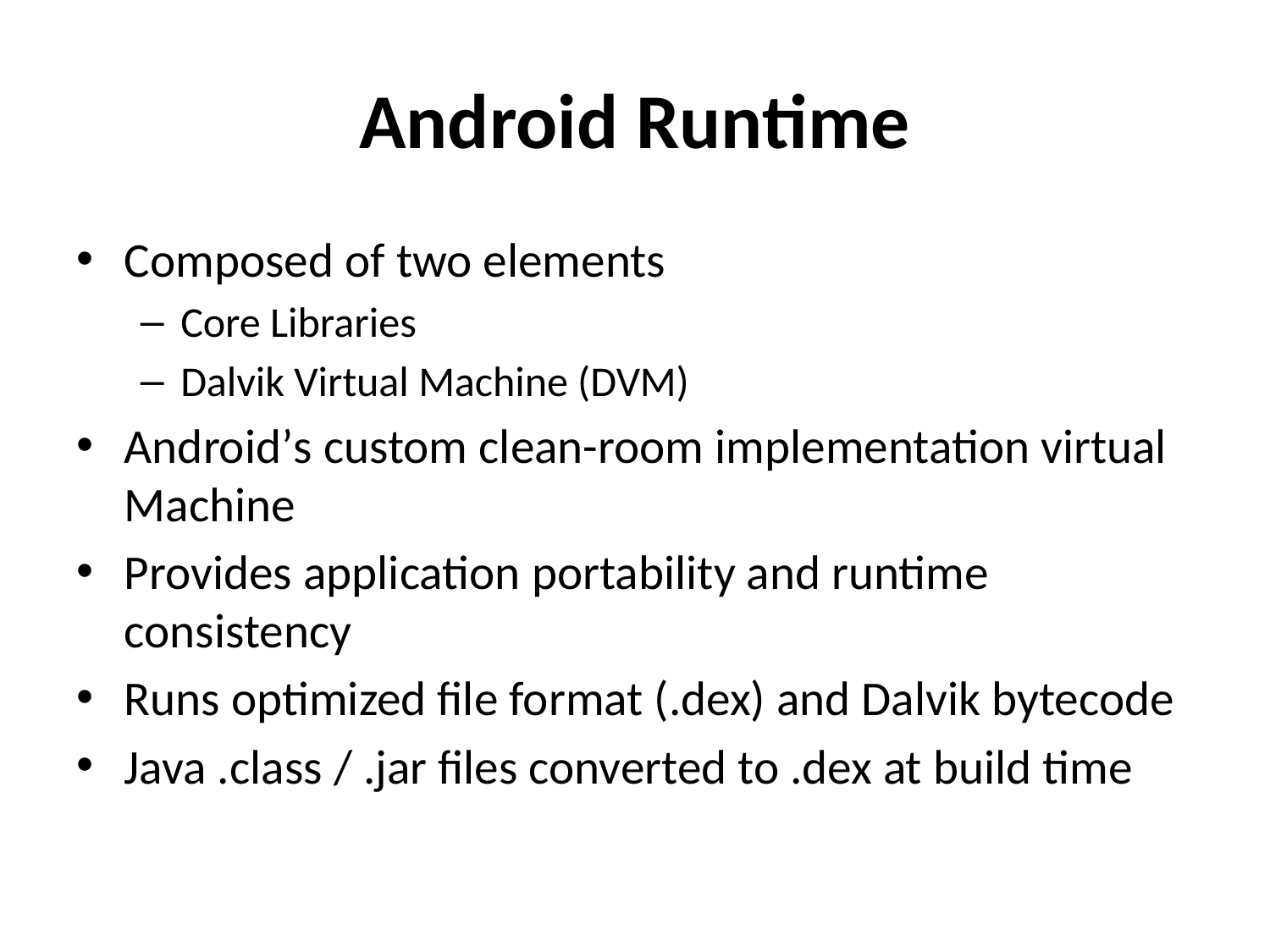

# Android Runtime
Composed of two elements
Core Libraries
Dalvik Virtual Machine (DVM)
Androidʼs custom clean-room implementation virtual Machine
Provides application portability and runtime consistency
Runs optimized file format (.dex) and Dalvik bytecode
Java .class / .jar files converted to .dex at build time